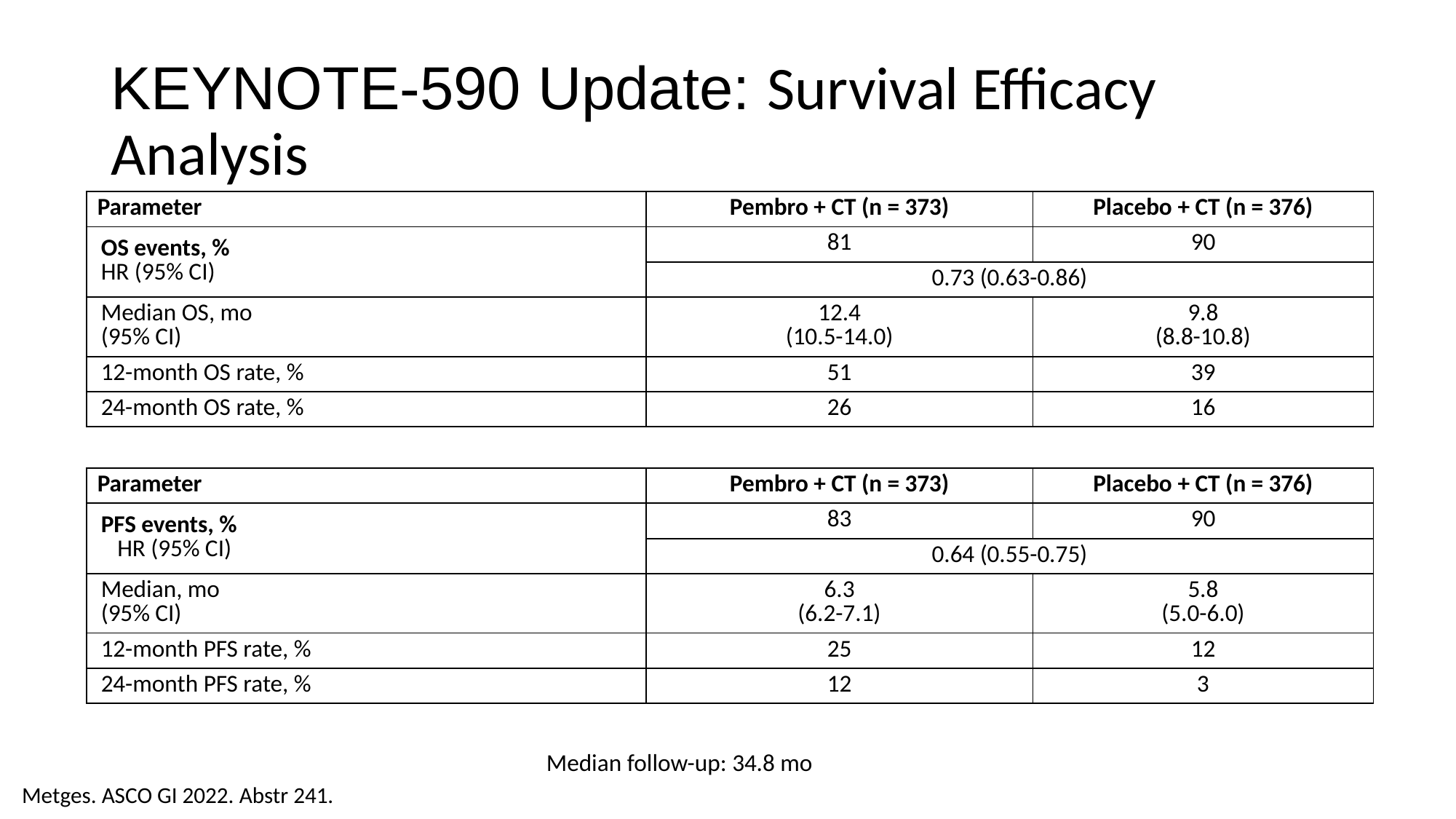

# KEYNOTE-590 Update: Survival Efficacy Analysis
| Parameter | Pembro + CT (n = 373) | Placebo + CT (n = 376) |
| --- | --- | --- |
| OS events, % HR (95% CI) | 81 | 90 |
|  | 0.73 (0.63-0.86) |  |
| Median OS, mo (95% CI) | 12.4 (10.5-14.0) | 9.8 (8.8-10.8) |
| 12-month OS rate, % | 51 | 39 |
| 24-month OS rate, % | 26 | 16 |
| Parameter | Pembro + CT (n = 373) | Placebo + CT (n = 376) |
| --- | --- | --- |
| PFS events, % HR (95% CI) | 83 | 90 |
|  | 0.64 (0.55-0.75) |  |
| Median, mo (95% CI) | 6.3 (6.2-7.1) | 5.8 (5.0-6.0) |
| 12-month PFS rate, % | 25 | 12 |
| 24-month PFS rate, % | 12 | 3 |
Median follow-up: 34.8 mo
Metges. ASCO GI 2022. Abstr 241.